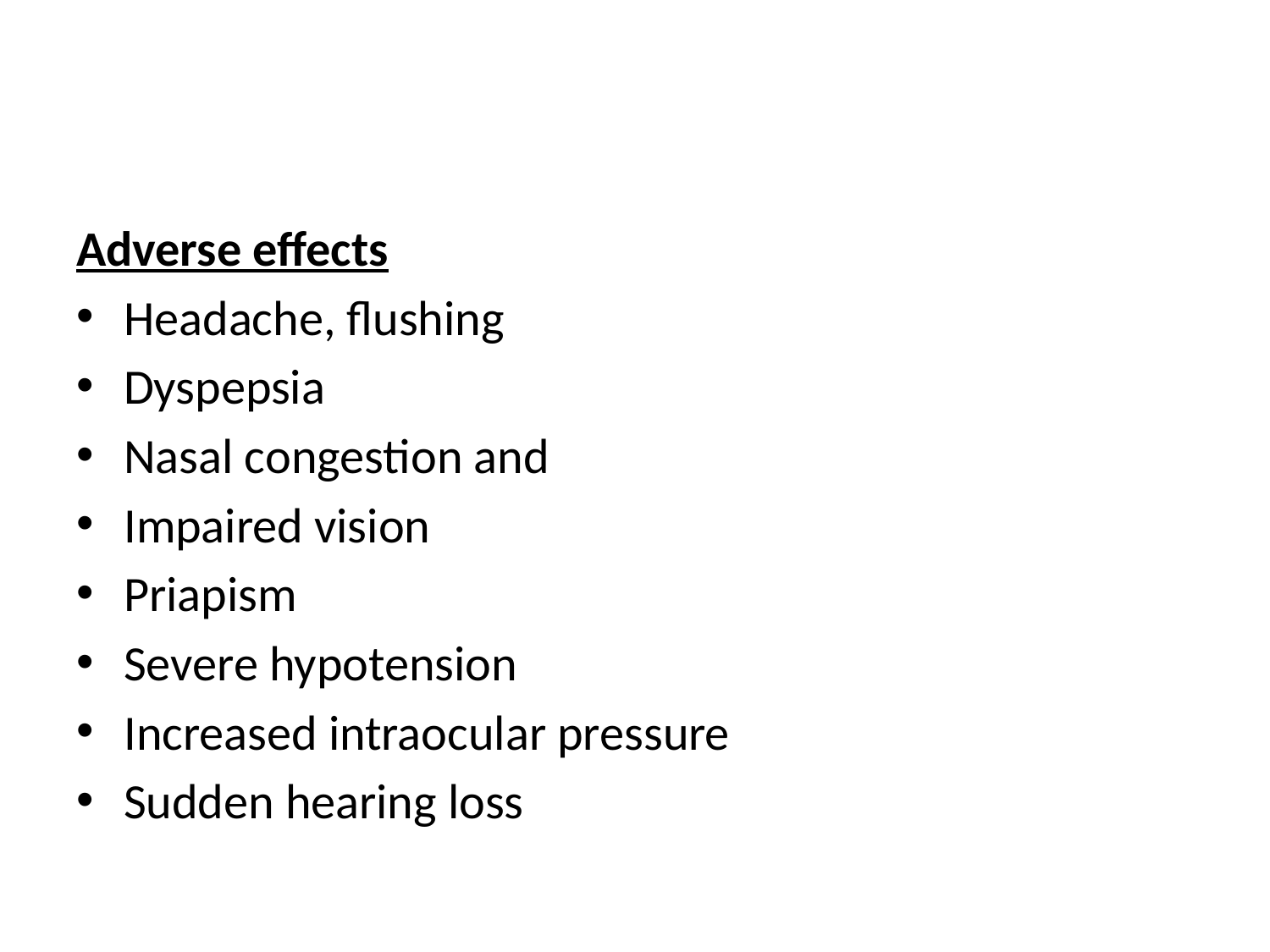

#
Adverse effects
Headache, flushing
Dyspepsia
Nasal congestion and
Impaired vision
Priapism
Severe hypotension
Increased intraocular pressure
Sudden hearing loss